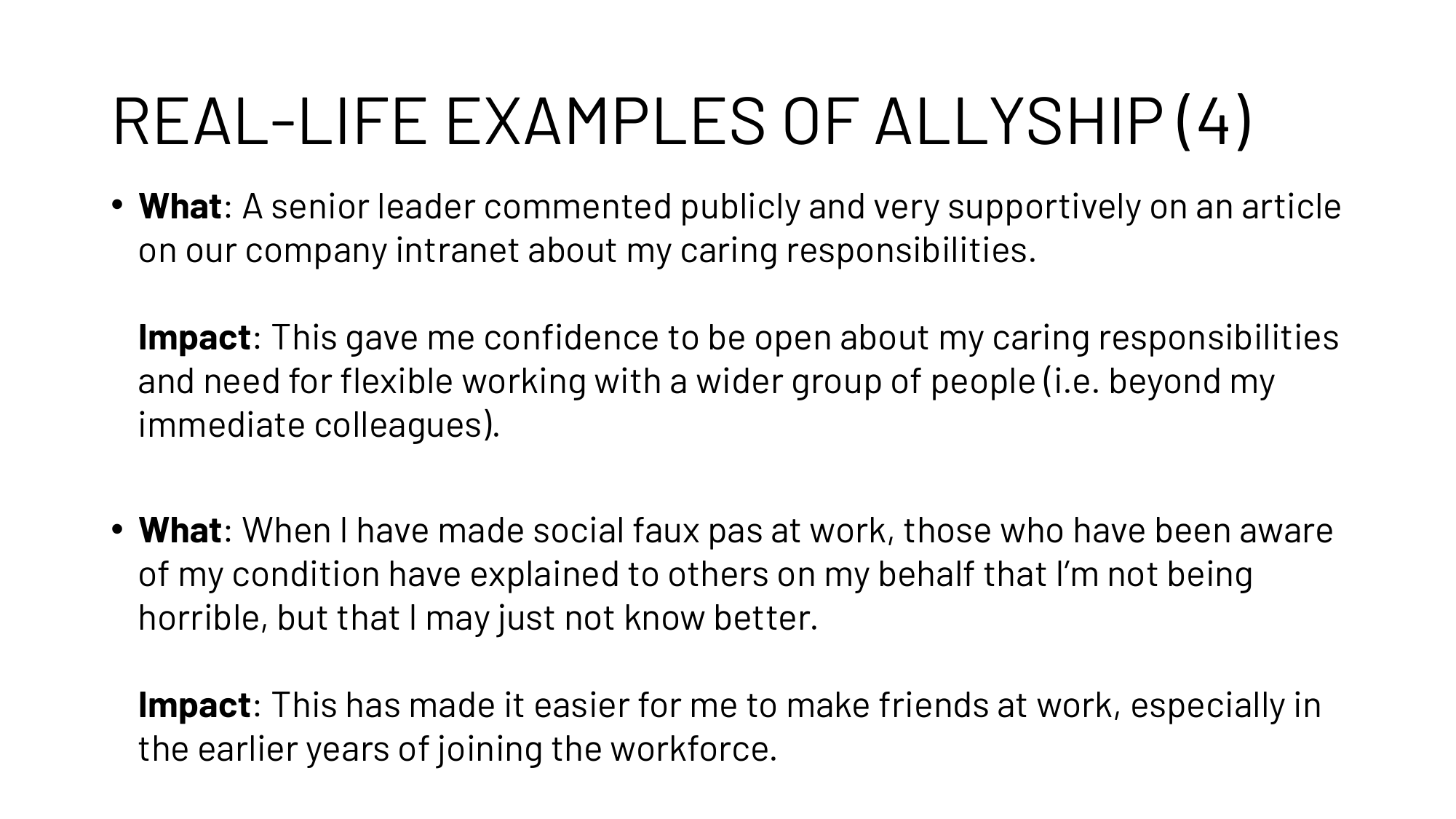

# REAL-LIFE EXAMPLES OF ALLYSHIP (4)
What: A senior leader commented publicly and very supportively on an article on our company intranet about my caring responsibilities.
Impact: This gave me confidence to be open about my caring responsibilities and need for flexible working with a wider group of people (i.e. beyond my immediate colleagues).

What: When I have made social faux pas at work, those who have been aware of my condition have explained to others on my behalf that I’m not being horrible, but that I may just not know better.
Impact: This has made it easier for me to make friends at work, especially in the earlier years of joining the workforce.